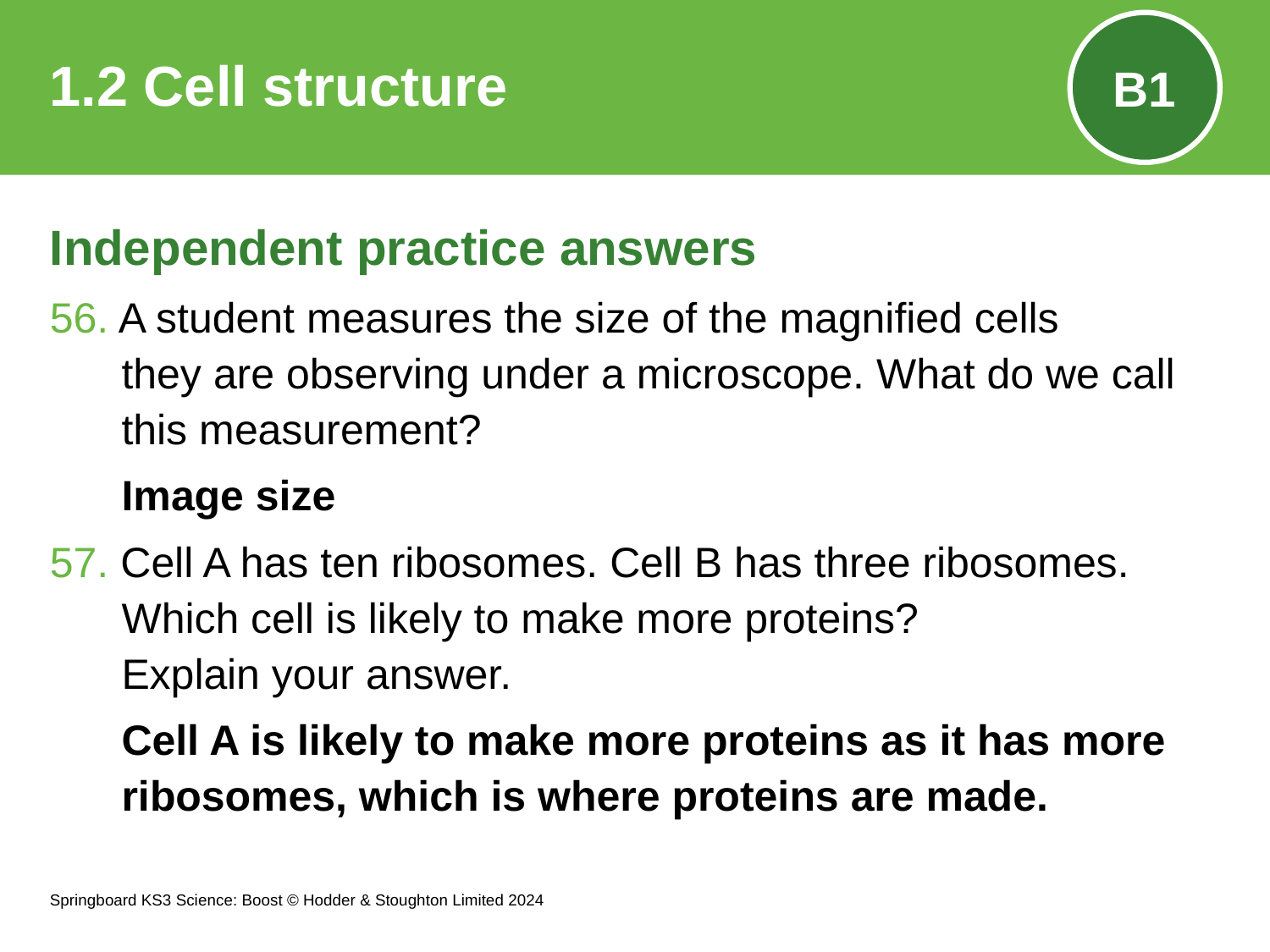

# 1.2 Cell structure
B1
Independent practice answers
56. A student measures the size of the magnified cells they are observing under a microscope. What do we call this measurement?
Image size
57. Cell A has ten ribosomes. Cell B has three ribosomes. Which cell is likely to make more proteins?
Explain your answer.
Cell A is likely to make more proteins as it has more ribosomes, which is where proteins are made.

Springboard KS3 Science: Boost © Hodder & Stoughton Limited 2024